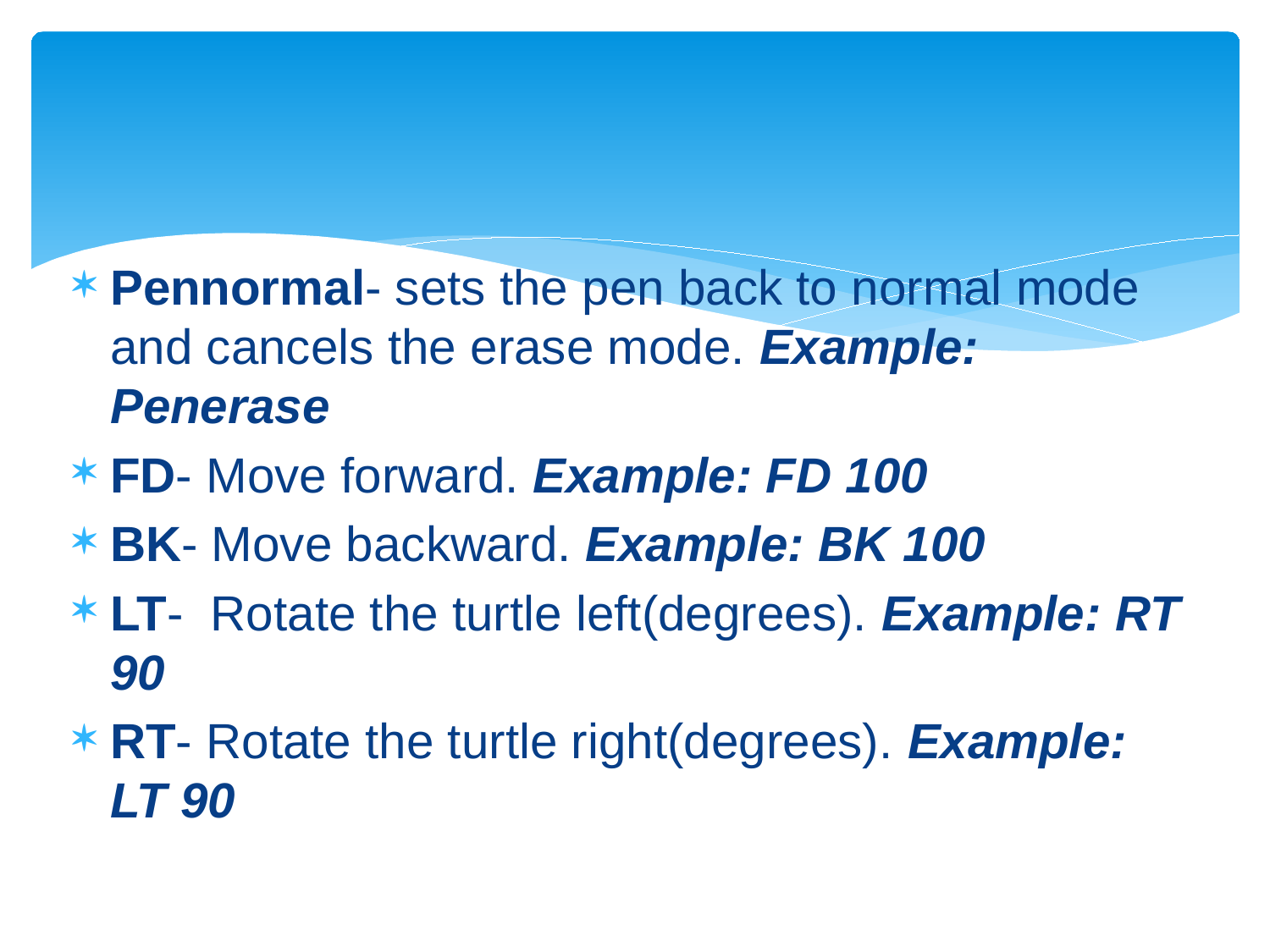

Pennormal- sets the pen back to normal mode and cancels the erase mode. Example: Penerase
FD- Move forward. Example: FD 100
BK- Move backward. Example: BK 100
LT-  Rotate the turtle left(degrees). Example: RT 90
RT- Rotate the turtle right(degrees). Example: LT 90